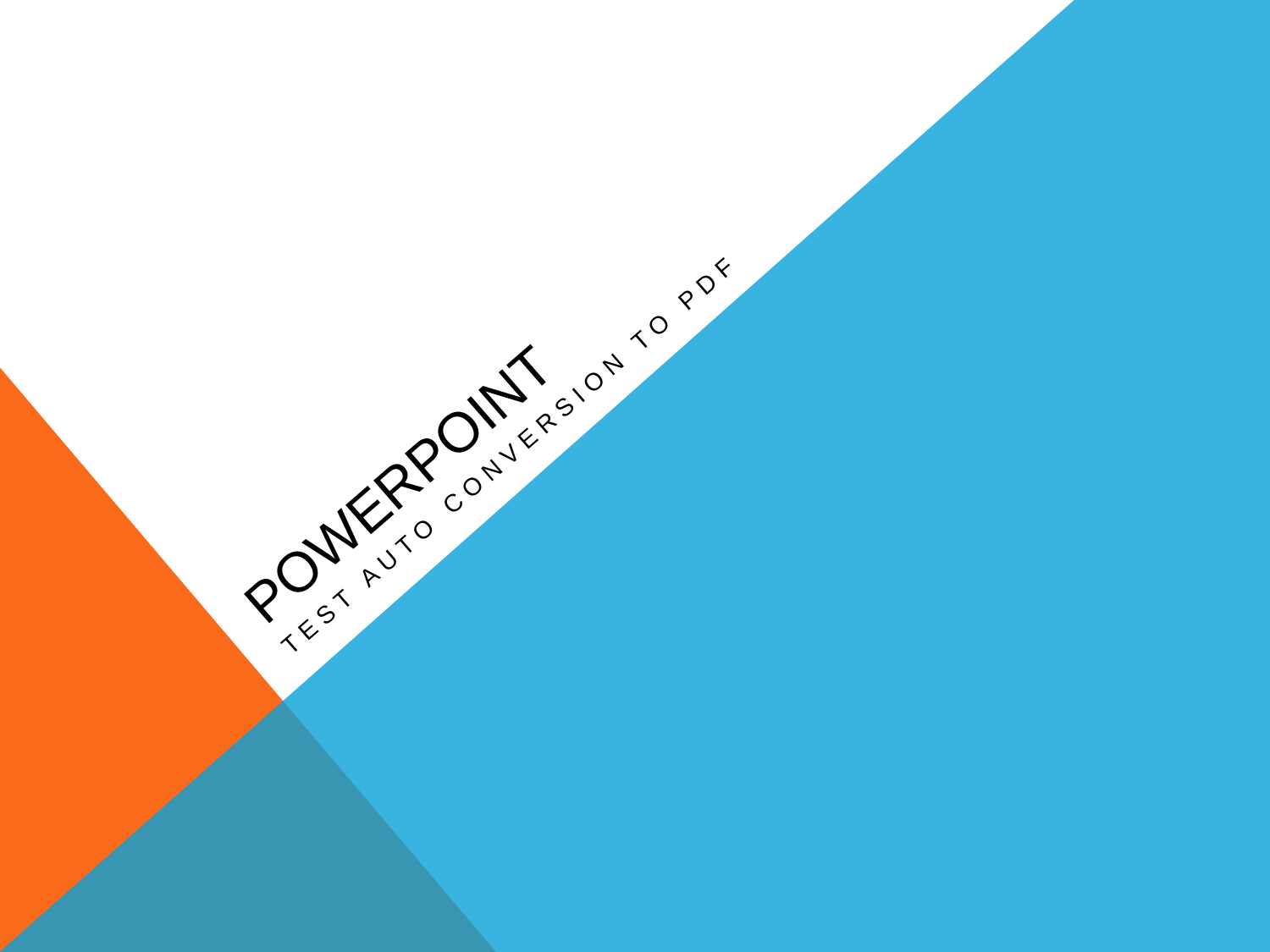

# PowerPoint
Test auto conversion to PDF